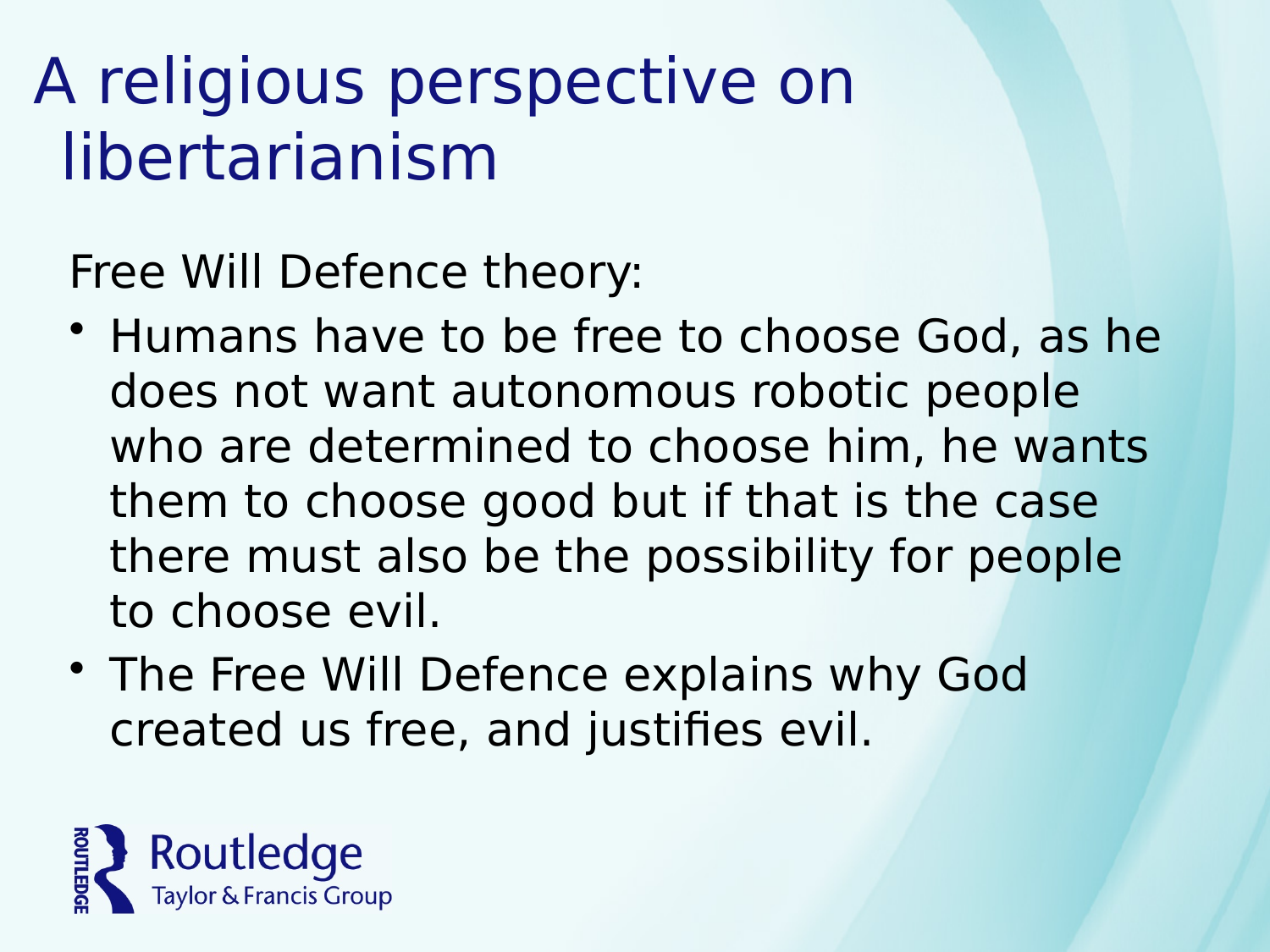

# A religious perspective on libertarianism
Free Will Defence theory:
Humans have to be free to choose God, as he does not want autonomous robotic people who are determined to choose him, he wants them to choose good but if that is the case there must also be the possibility for people to choose evil.
The Free Will Defence explains why God created us free, and justifies evil.